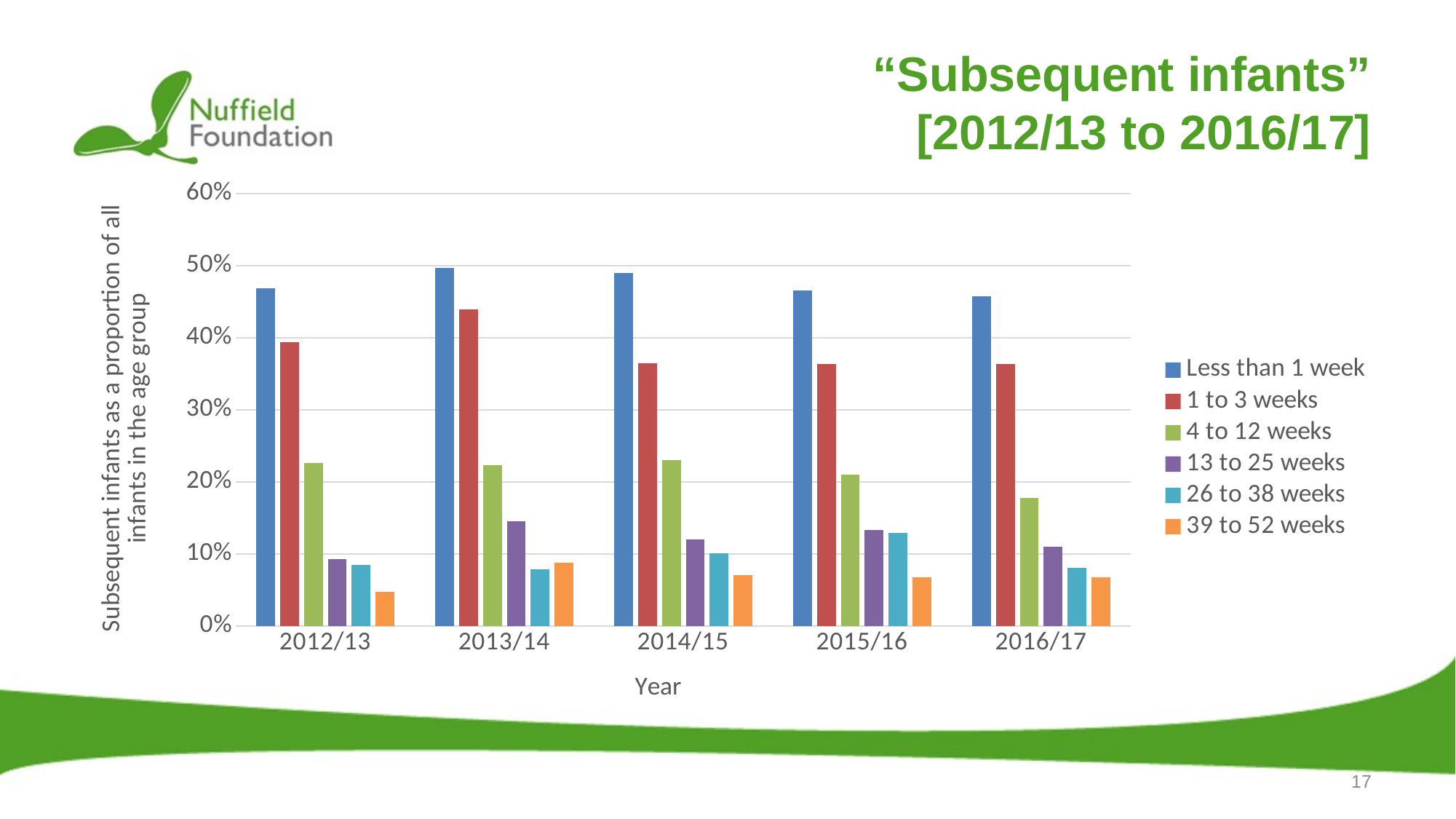

# “Subsequent infants” [2012/13 to 2016/17]

### Chart

| Category | Less than 1 week | 1 to 3 weeks | 4 to 12 weeks | 13 to 25 weeks | 26 to 38 weeks | 39 to 52 weeks |
|---|---|---|---|---|---|---|
| 2012/13 | 0.46872082166199813 | 0.39434889434889436 | 0.2259953161592506 | 0.09266943291839558 | 0.08458646616541353 | 0.04783599088838269 |
| 2013/14 | 0.4969481180061038 | 0.43883984867591425 | 0.22311827956989247 | 0.1456752655538695 | 0.07855626326963906 | 0.0876068376068376 |
| 2014/15 | 0.48999428244711263 | 0.3651006711409396 | 0.22992700729927007 | 0.11983471074380166 | 0.10112359550561797 | 0.07050092764378478 |
| 2015/16 | 0.46579634464751957 | 0.36395759717314485 | 0.2098623853211009 | 0.13389121338912133 | 0.12966252220248667 | 0.06786427145708583 |
| 2016/17 | 0.4572946465059256 | 0.3637515842839037 | 0.1783132530120482 | 0.11009174311926606 | 0.08133086876155268 | 0.068 |
17